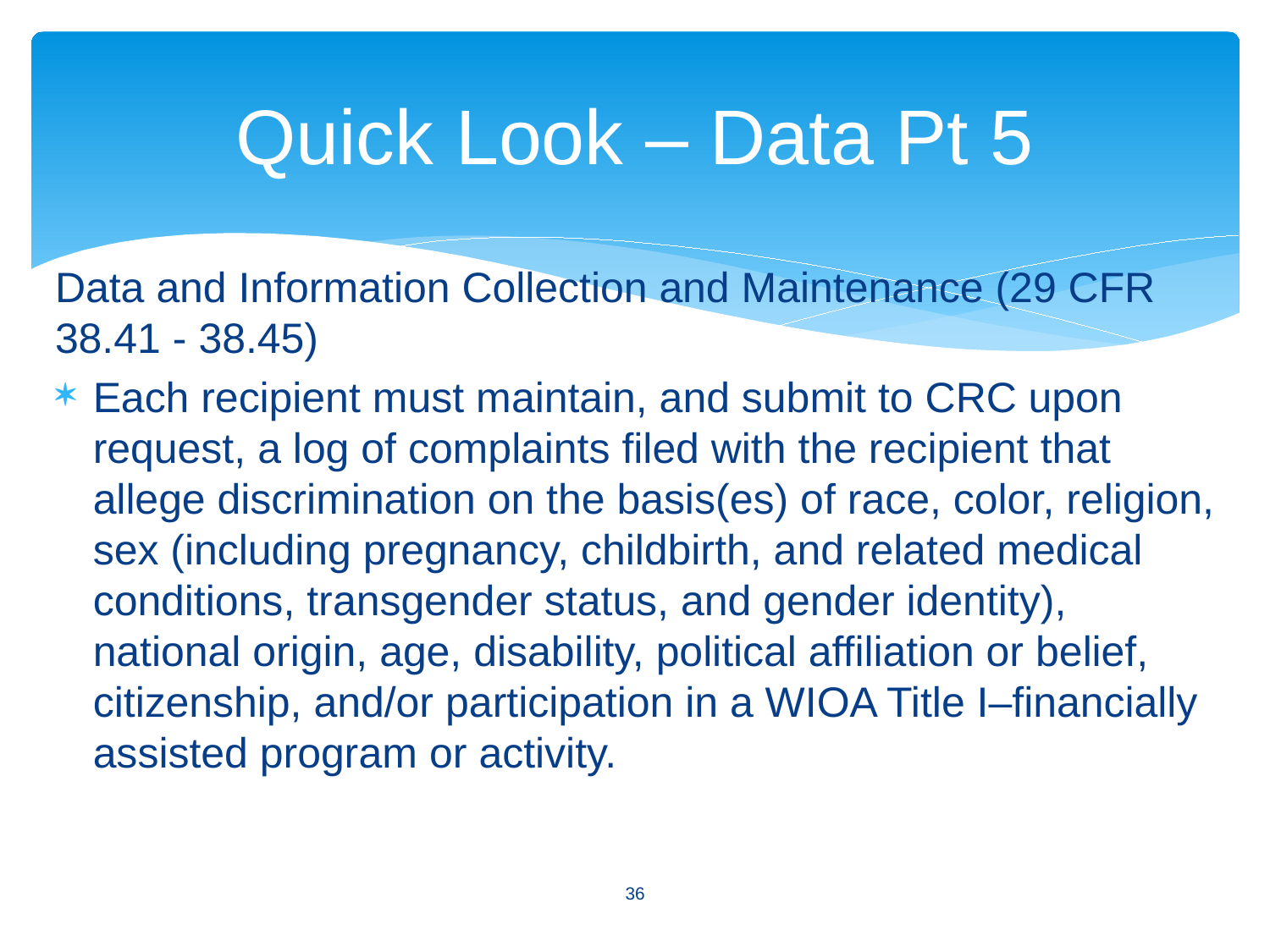

# Quick Look – Data Pt 5
Data and Information Collection and Maintenance (29 CFR 38.41 - 38.45)
Each recipient must maintain, and submit to CRC upon request, a log of complaints filed with the recipient that allege discrimination on the basis(es) of race, color, religion, sex (including pregnancy, childbirth, and related medical conditions, transgender status, and gender identity), national origin, age, disability, political affiliation or belief, citizenship, and/or participation in a WIOA Title I–financially assisted program or activity.

36